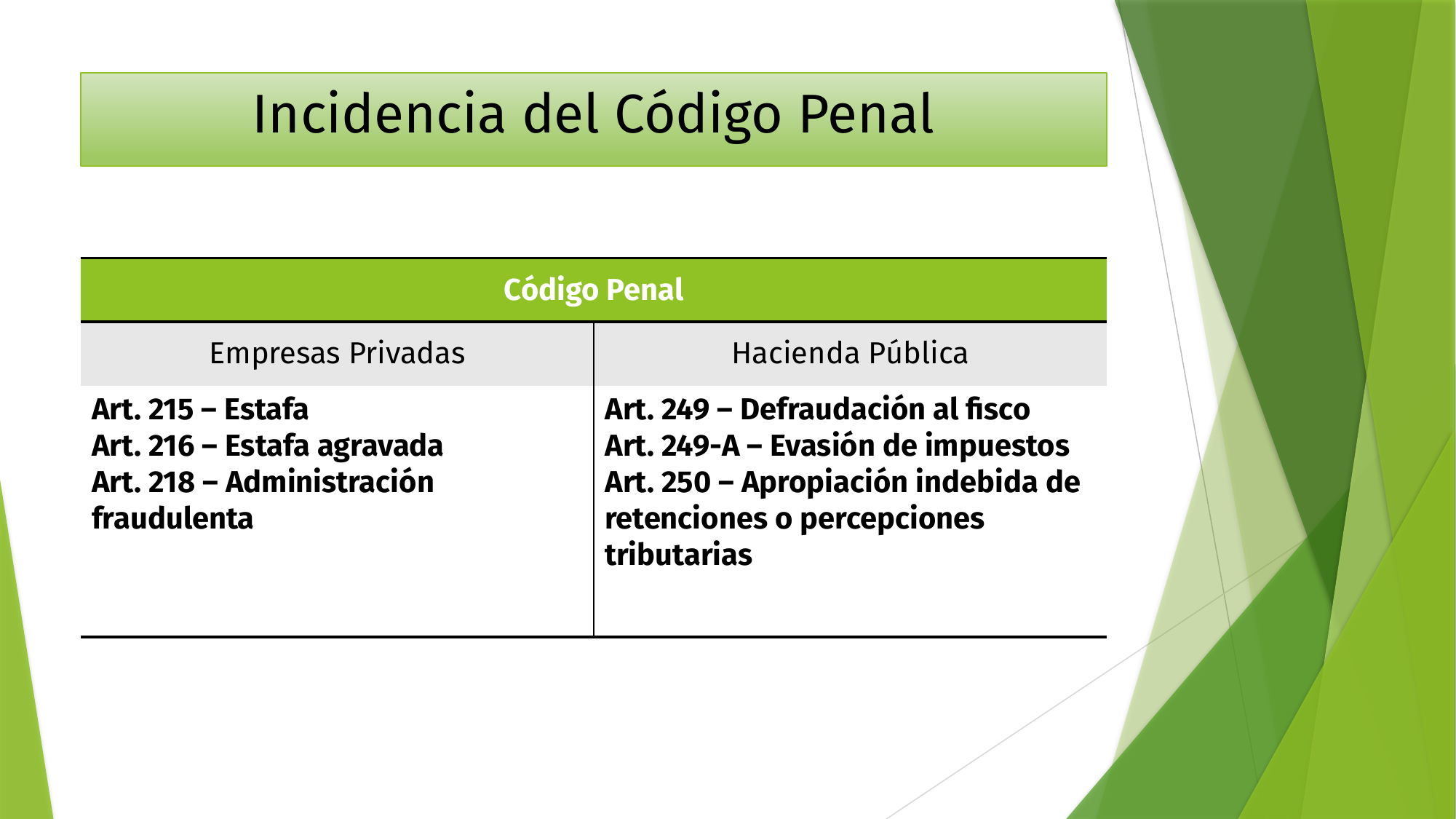

# Incidencia del Código Penal
| Código Penal |  |
| --- | --- |
| Empresas Privadas | Hacienda Pública |
| Art. 215 – Estafa Art. 216 – Estafa agravada Art. 218 – Administración fraudulenta | Art. 249 – Defraudación al fisco Art. 249-A – Evasión de impuestos Art. 250 – Apropiación indebida de retenciones o percepciones tributarias |